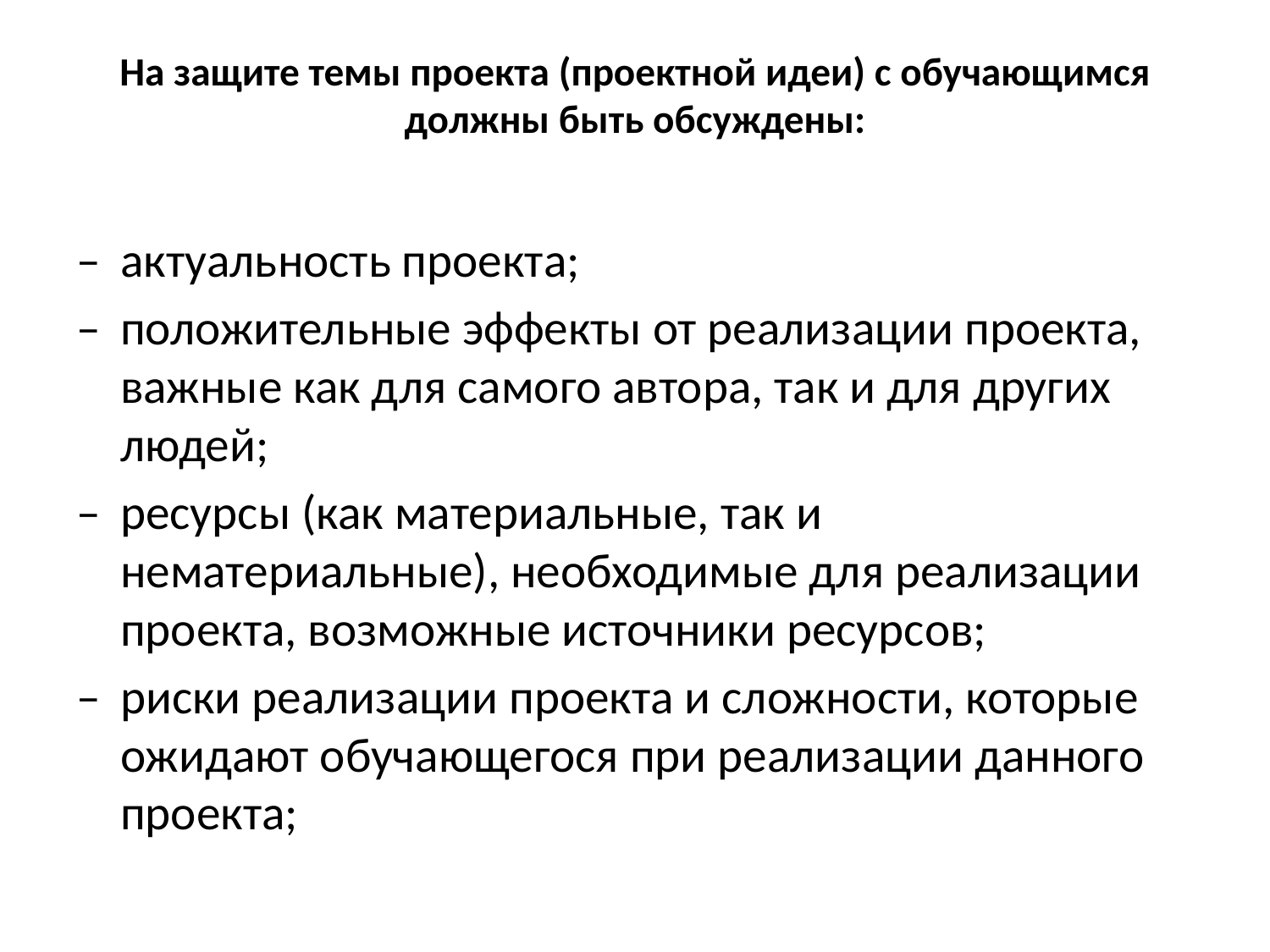

# На защите темы проекта (проектной идеи) с обучающимся должны быть обсуждены:
–	актуальность проекта;
–	положительные эффекты от реализации проекта, важные как для самого автора, так и для других людей;
–	ресурсы (как материальные, так и нематериальные), необходимые для реализации проекта, возможные источники ресурсов;
–	риски реализации проекта и сложности, которые ожидают обучающегося при реализации данного проекта;